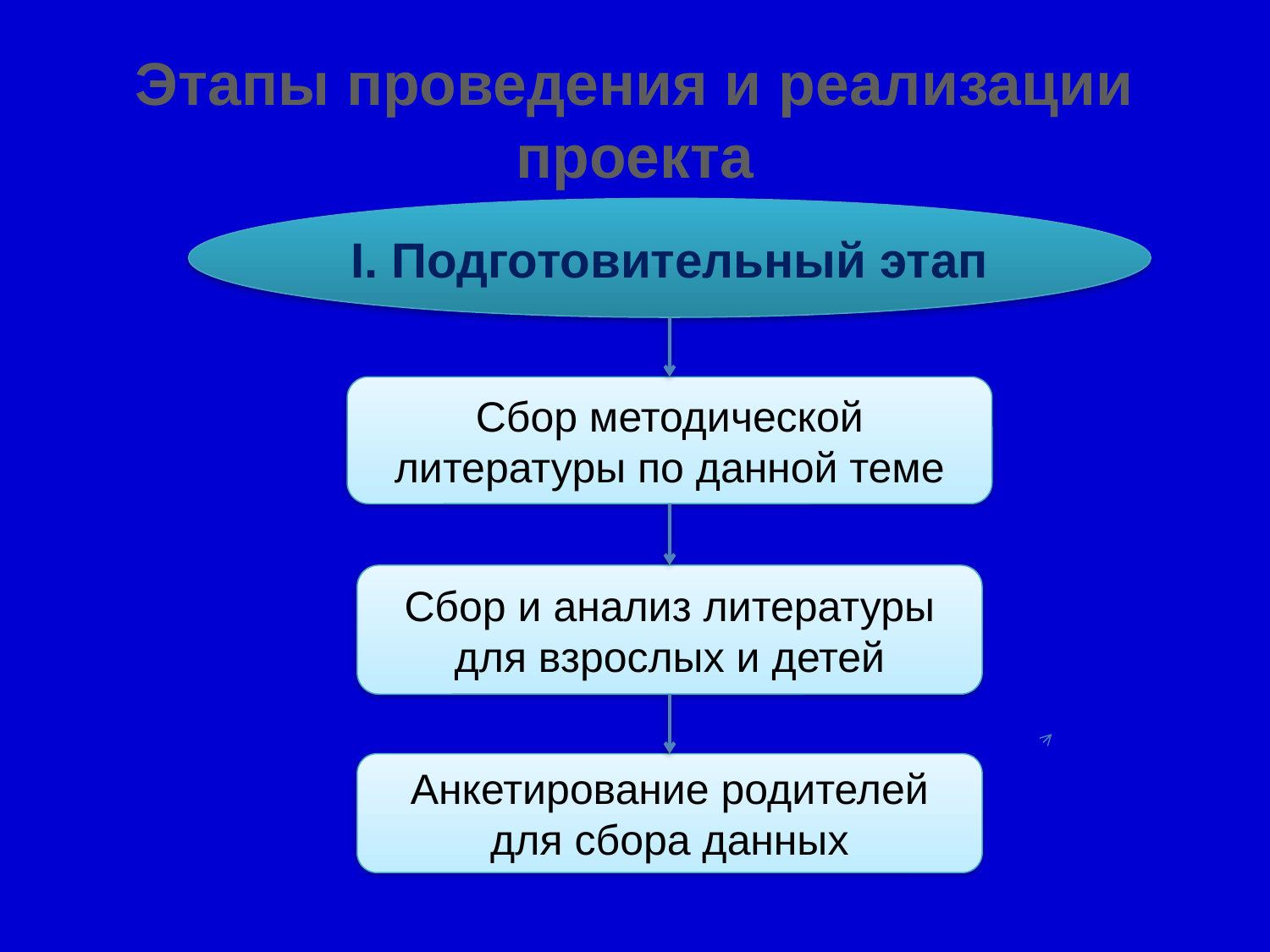

# Этапы проведения и реализации проекта

I. Подготовительный этап
Сбор методической литературы по данной теме
Сбор и анализ литературы для взрослых и детей
Анкетирование родителей для сбора данных